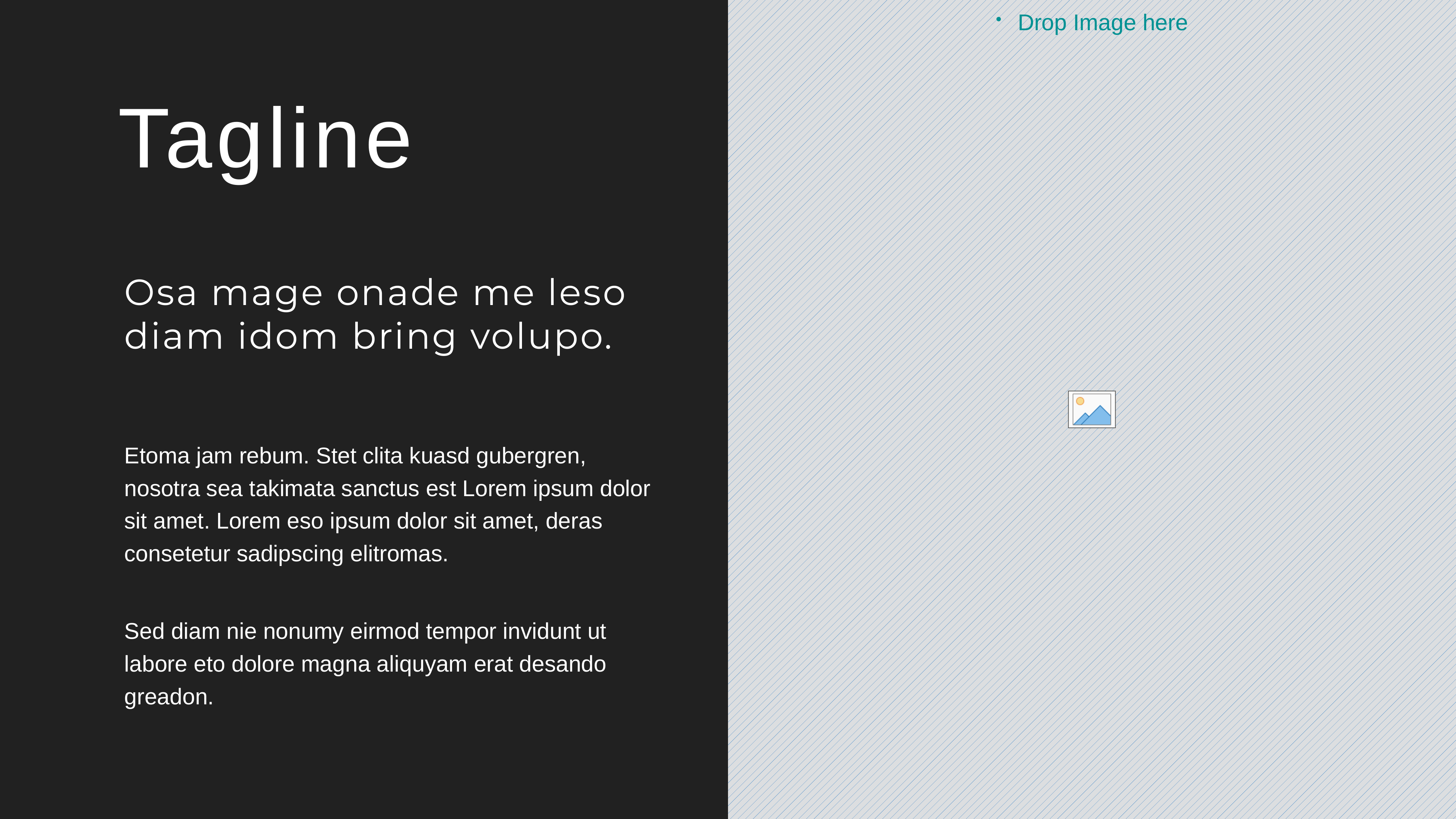

Tagline
Osa mage onade me leso
diam idom bring volupo.
Etoma jam rebum. Stet clita kuasd gubergren, nosotra sea takimata sanctus est Lorem ipsum dolor sit amet. Lorem eso ipsum dolor sit amet, deras consetetur sadipscing elitromas.
Sed diam nie nonumy eirmod tempor invidunt ut labore eto dolore magna aliquyam erat desando greadon.